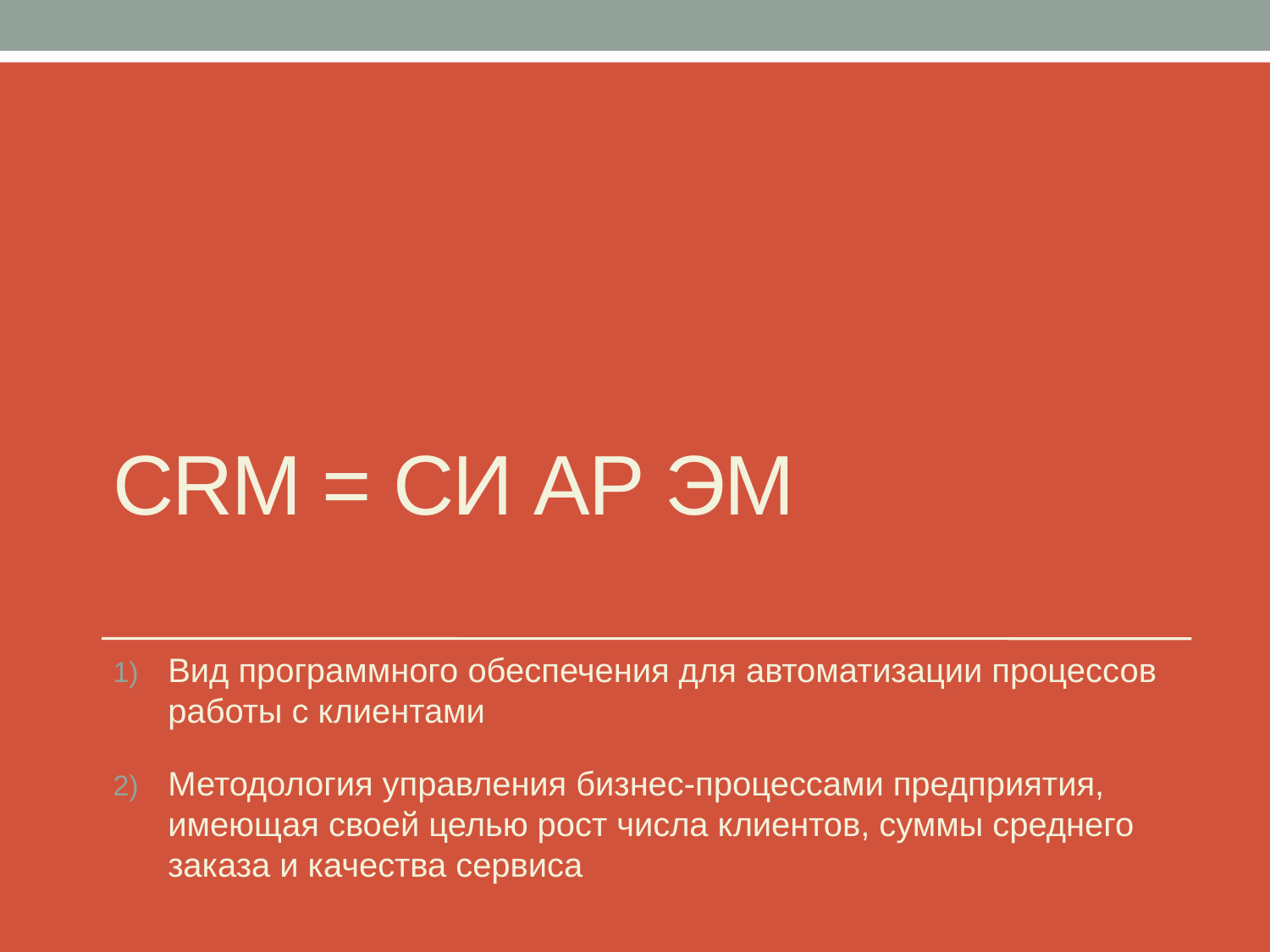

# Crm = Си Ар Эм
Вид программного обеспечения для автоматизации процессов работы с клиентами
Методология управления бизнес-процессами предприятия, имеющая своей целью рост числа клиентов, суммы среднего заказа и качества сервиса